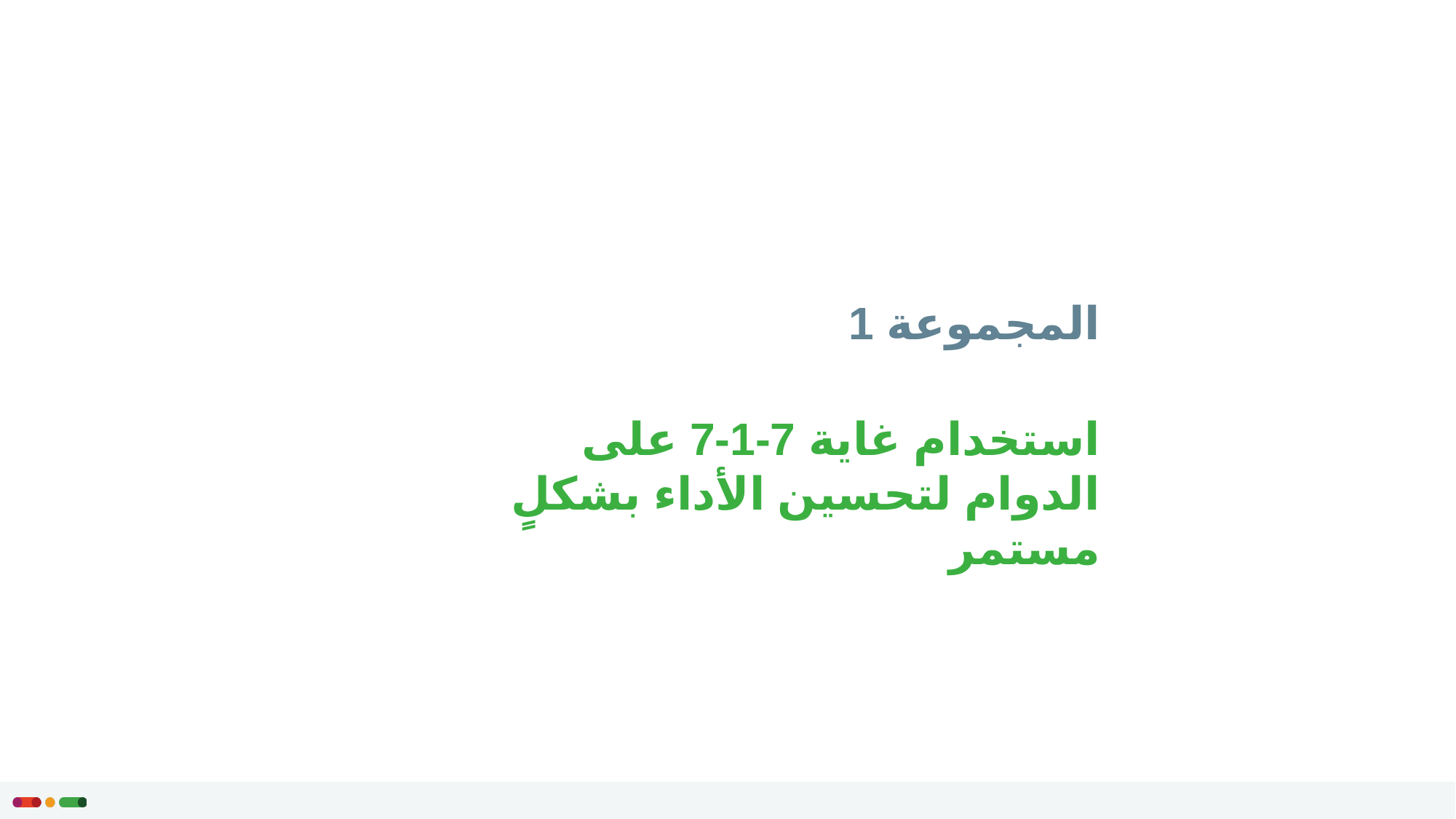

المجموعة 1

استخدام غاية 7-1-7 على الدوام لتحسين الأداء بشكلٍ مستمر